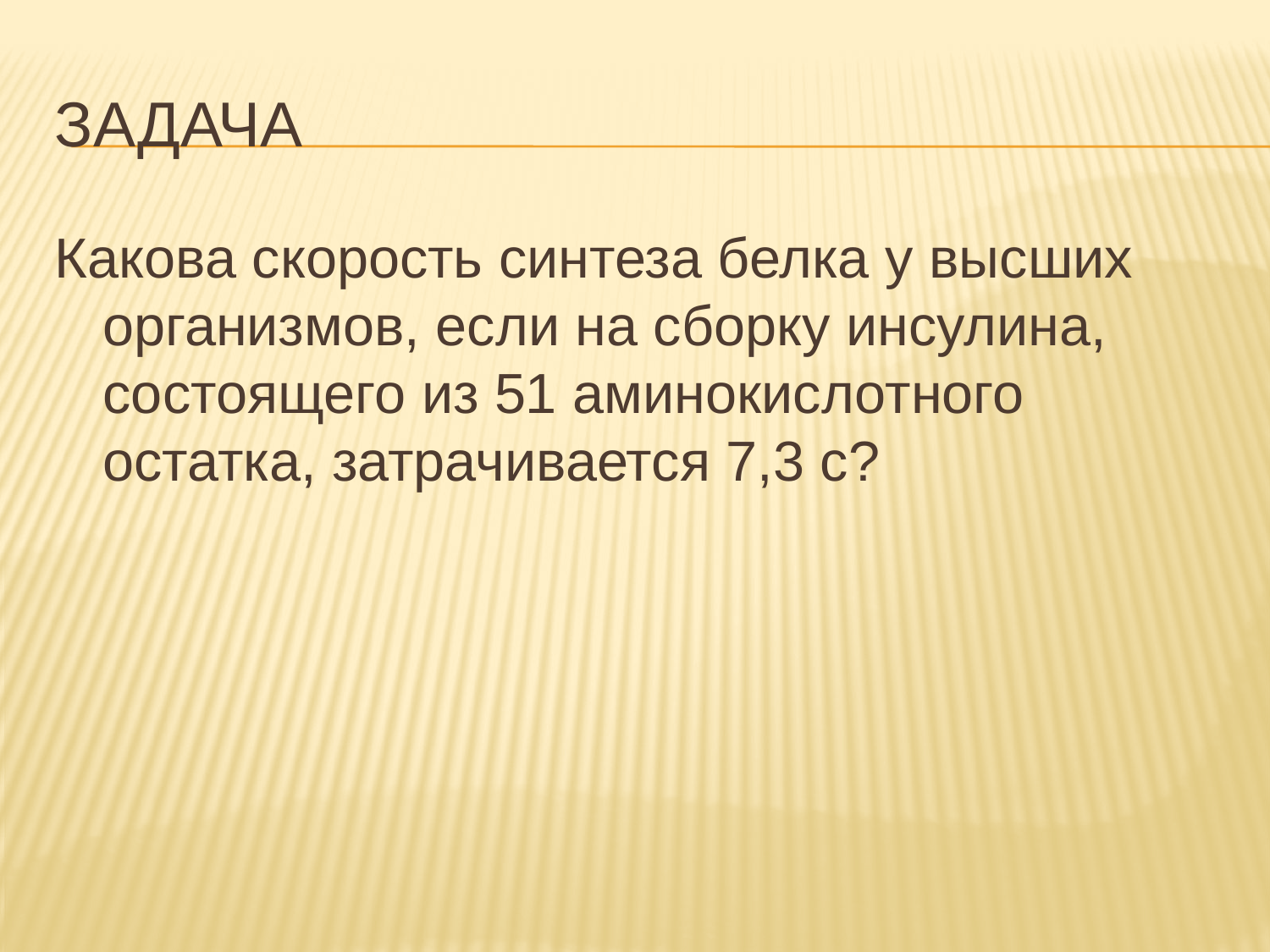

# ЗАДАЧА
Какова скорость синтеза белка у высших организмов, если на сборку инсулина, состоящего из 51 аминокислотного остатка, затрачивается 7,3 с?